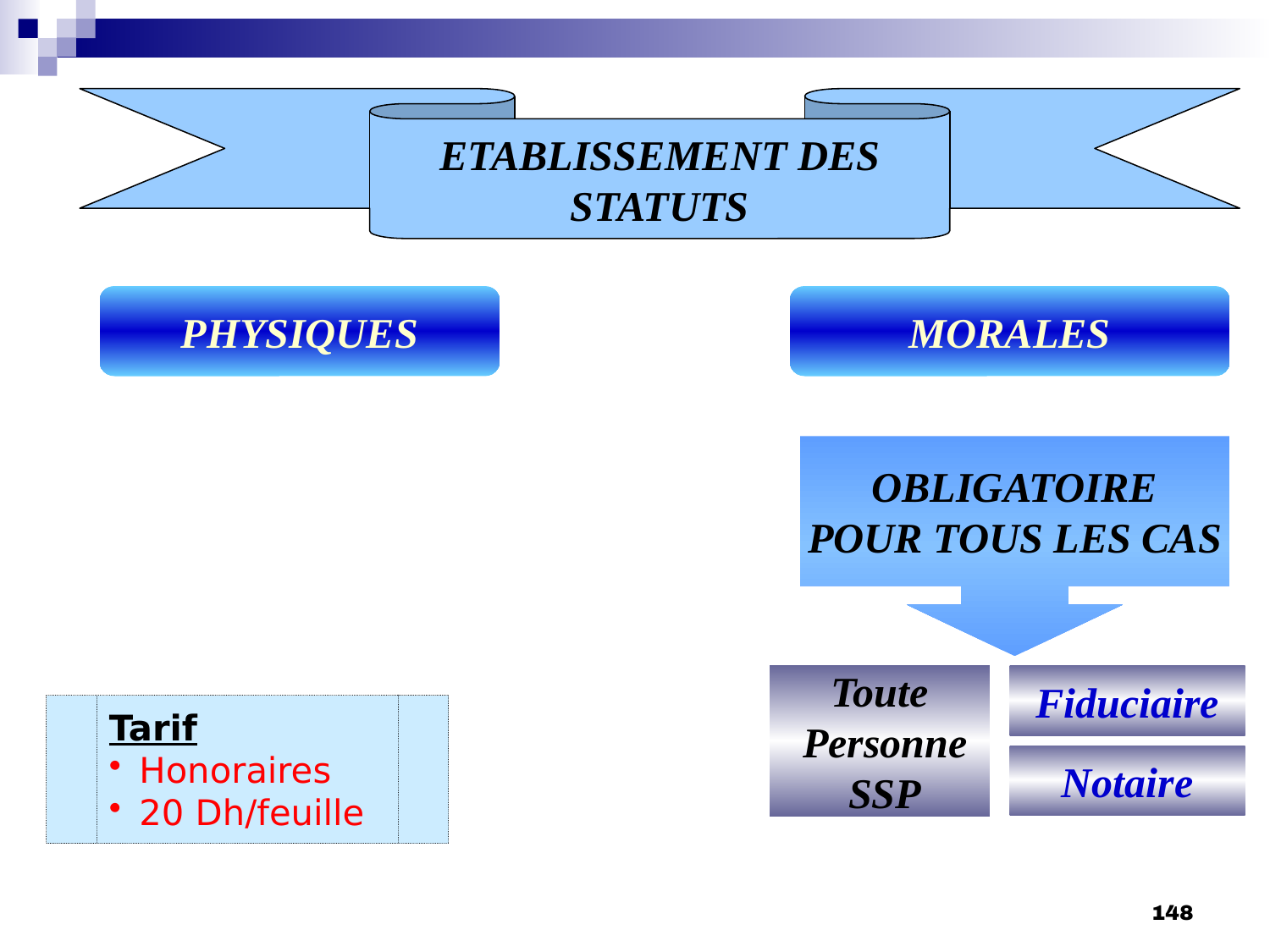

ETABLISSEMENT DES
STATUTS
PHYSIQUES
MORALES
OBLIGATOIRE
POUR TOUS LES CAS
Toute
 Personne
 SSP

Fiduciaire

Tarif
Honoraires
20 Dh/feuille

Notaire

148